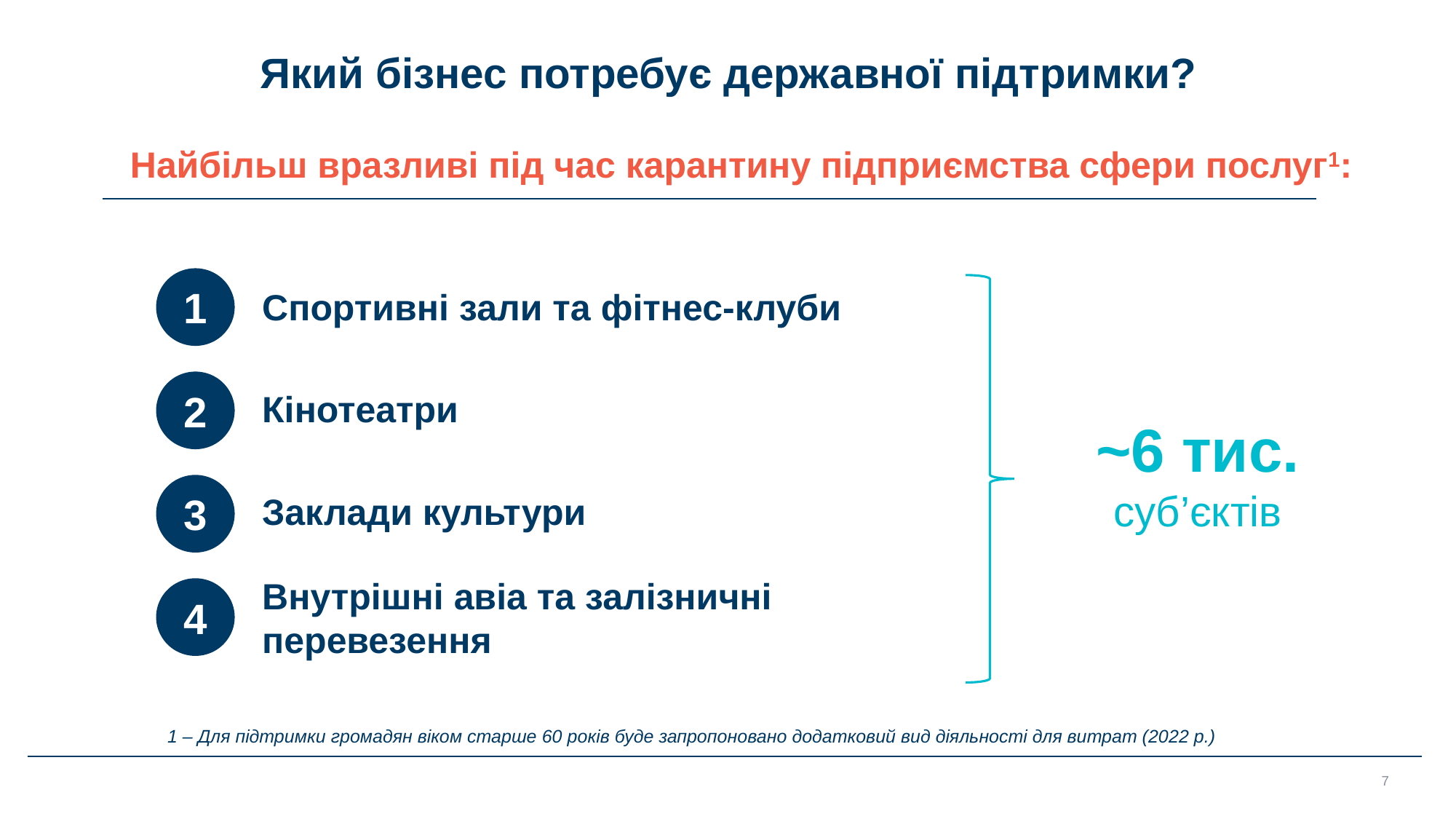

# Який бізнес потребує державної підтримки?
Найбільш вразливі під час карантину підприємства сфери послуг1:
Спортивні зали та фітнес-клуби
1

Кінотеатри
2
~6 тис. суб’єктів
Заклади культури
3
Внутрішні авіа та залізничні перевезення
4
1 – Для підтримки громадян віком старше 60 років буде запропоновано додатковий вид діяльності для витрат (2022 р.)
7